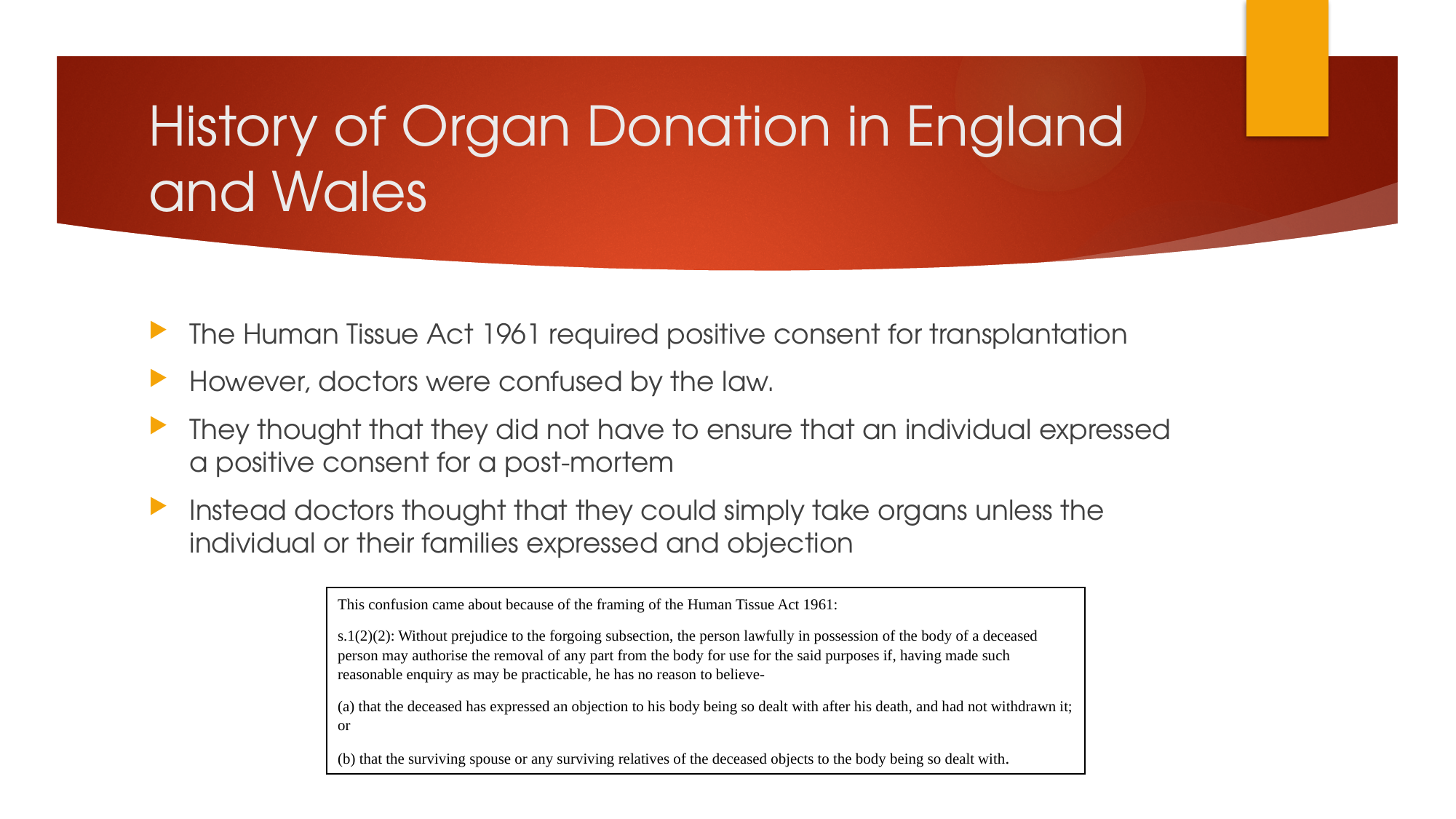

# History of Organ Donation in England and Wales
The Human Tissue Act 1961 required positive consent for transplantation
However, doctors were confused by the law.
They thought that they did not have to ensure that an individual expressed a positive consent for a post-mortem
Instead doctors thought that they could simply take organs unless the individual or their families expressed and objection
This confusion came about because of the framing of the Human Tissue Act 1961:
s.1(2)(2): Without prejudice to the forgoing subsection, the person lawfully in possession of the body of a deceased person may authorise the removal of any part from the body for use for the said purposes if, having made such reasonable enquiry as may be practicable, he has no reason to believe-
(a) that the deceased has expressed an objection to his body being so dealt with after his death, and had not withdrawn it; or
(b) that the surviving spouse or any surviving relatives of the deceased objects to the body being so dealt with.